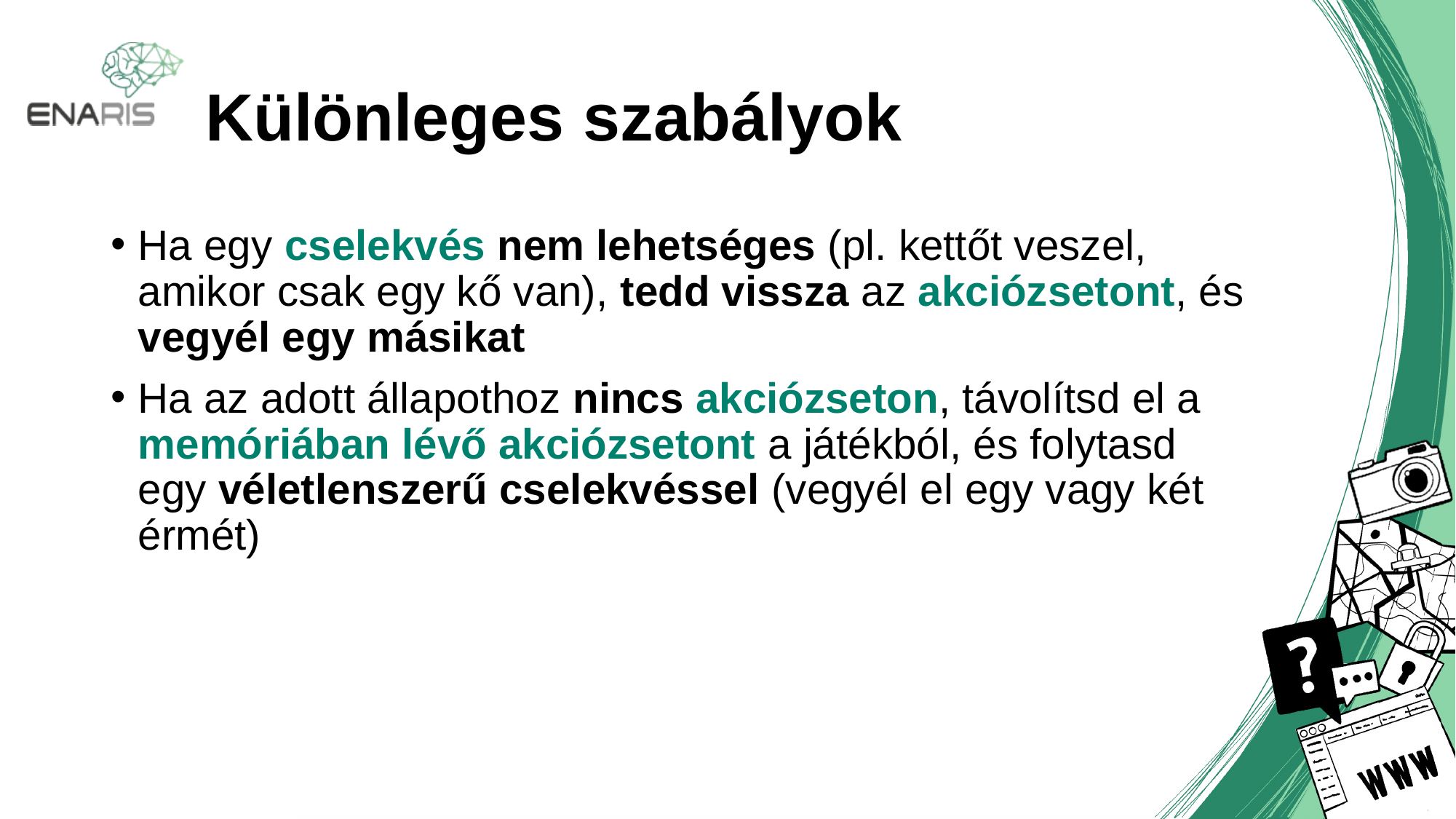

# Különleges szabályok
Ha egy cselekvés nem lehetséges (pl. kettőt veszel, amikor csak egy kő van), tedd vissza az akciózsetont, és vegyél egy másikat
Ha az adott állapothoz nincs akciózseton, távolítsd el a memóriában lévő akciózsetont a játékból, és folytasd egy véletlenszerű cselekvéssel (vegyél el egy vagy két érmét)